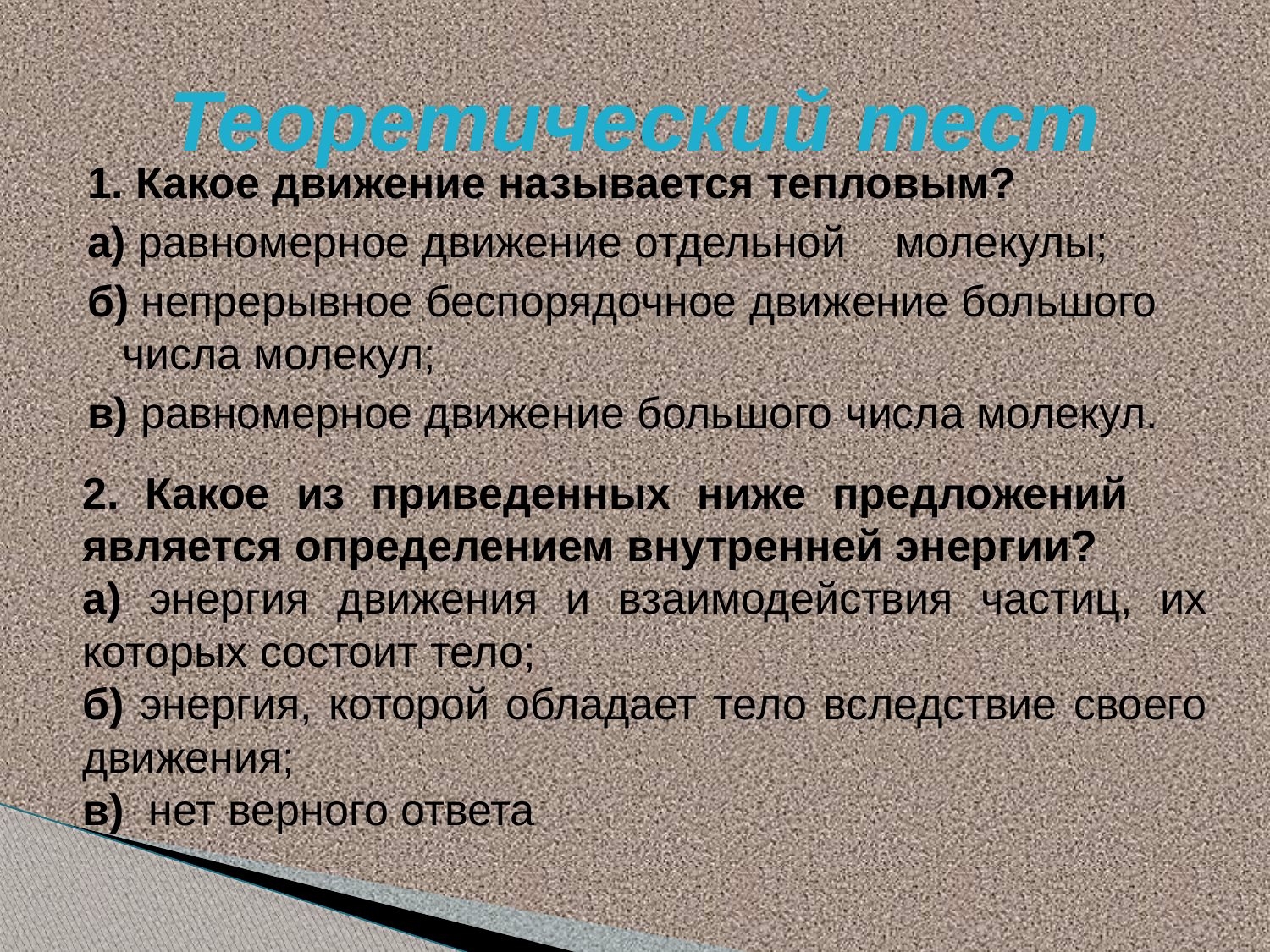

# Теоретический тест
1. Какое движение называется тепловым?
а) равномерное движение отдельной    молекулы;
б) непрерывное беспорядочное движение большого числа молекул;
в) равномерное движение большого числа молекул.

2. Какое из приведенных ниже предложений    является определением внутренней энергии?
а) энергия движения и взаимодействия частиц, их которых состоит тело;
б) энергия, которой обладает тело вследствие своего движения;
в)  нет верного ответа